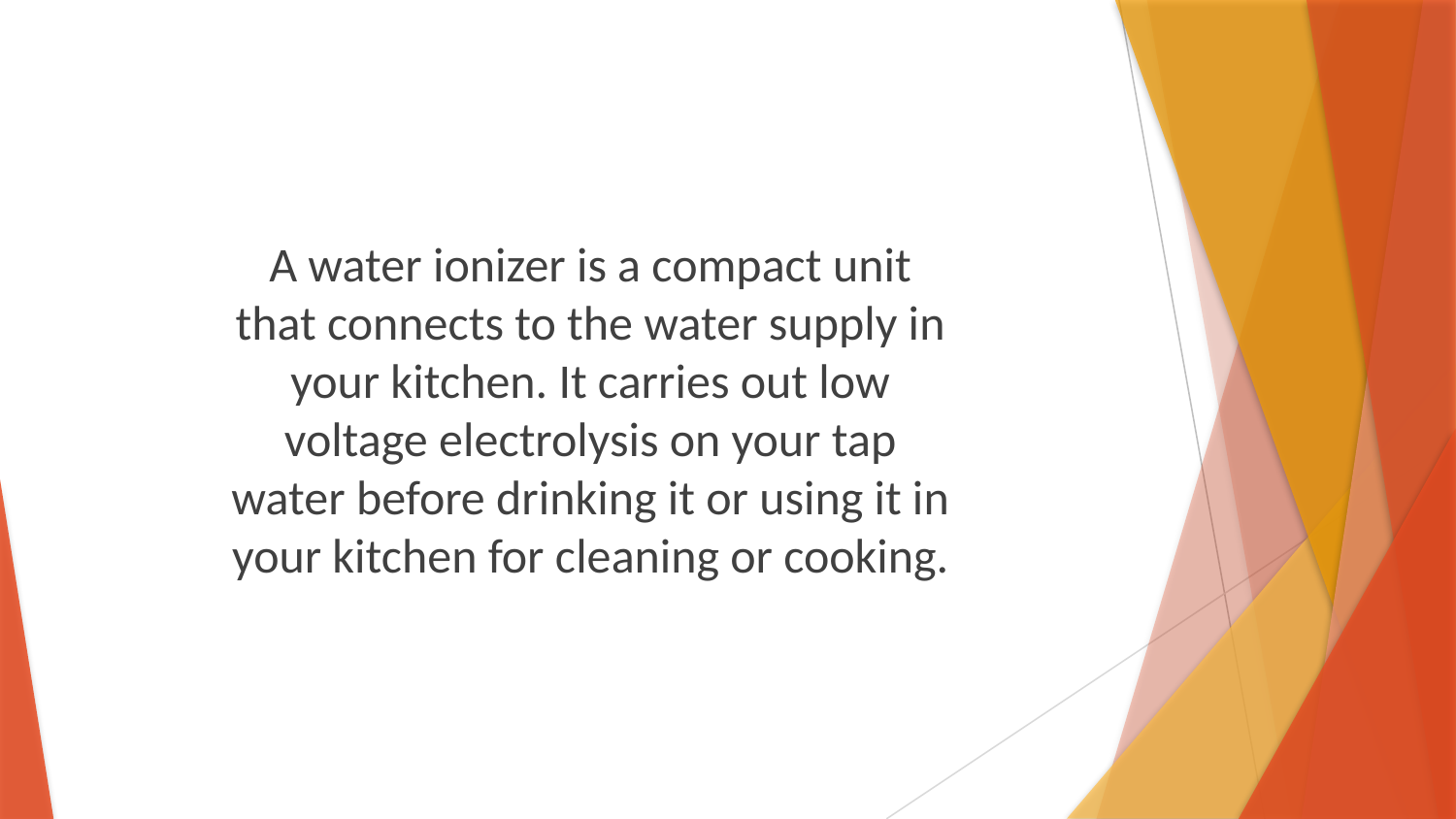

A water ionizer is a compact unit that connects to the water supply in your kitchen. It carries out low voltage electrolysis on your tap water before drinking it or using it in your kitchen for cleaning or cooking.